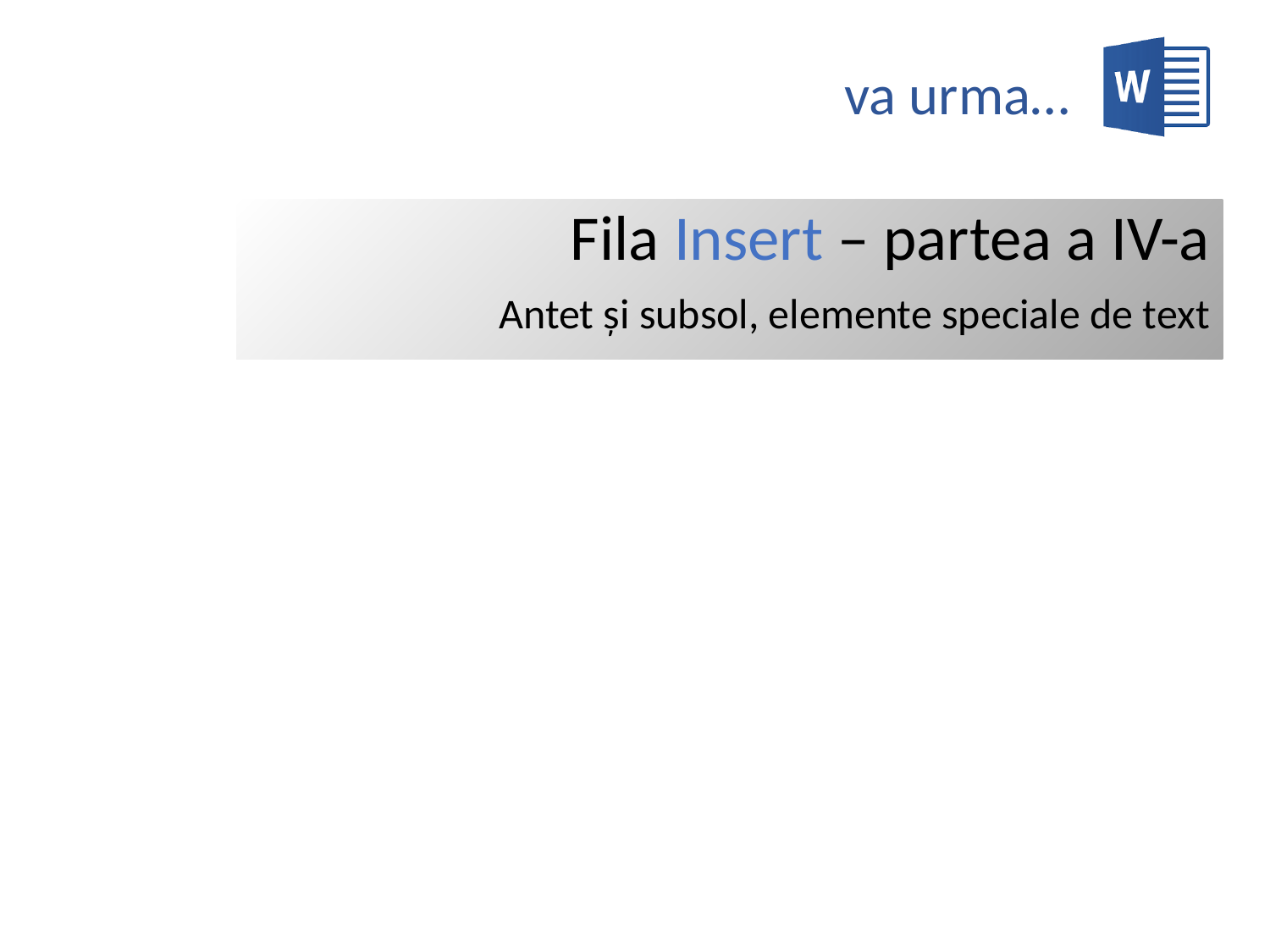

# va urma…
Fila Insert – partea a IV-a
Antet și subsol, elemente speciale de text